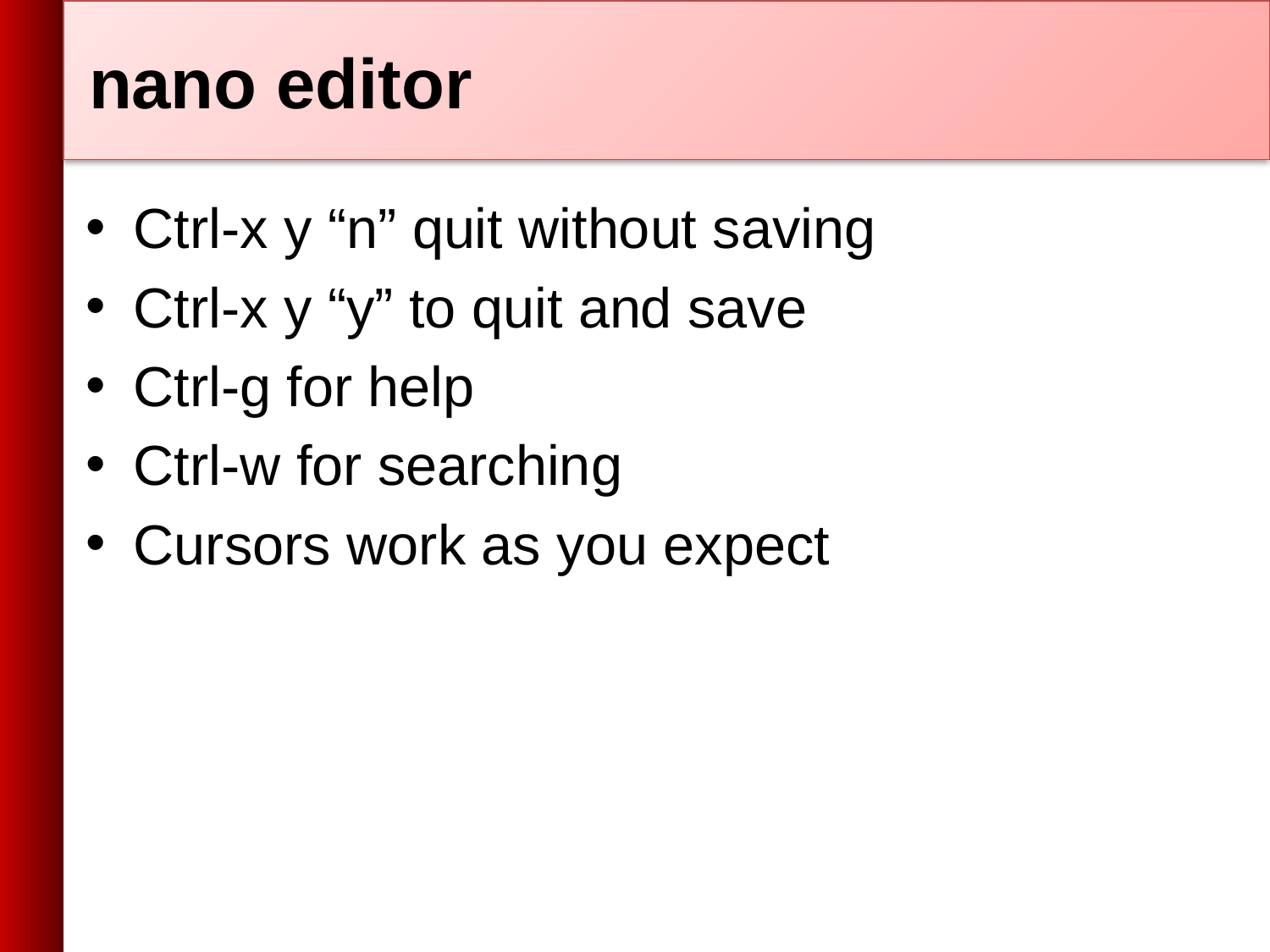

# nano editor
Ctrl-x y “n” quit without saving
Ctrl-x y “y” to quit and save
Ctrl-g for help
Ctrl-w for searching
Cursors work as you expect